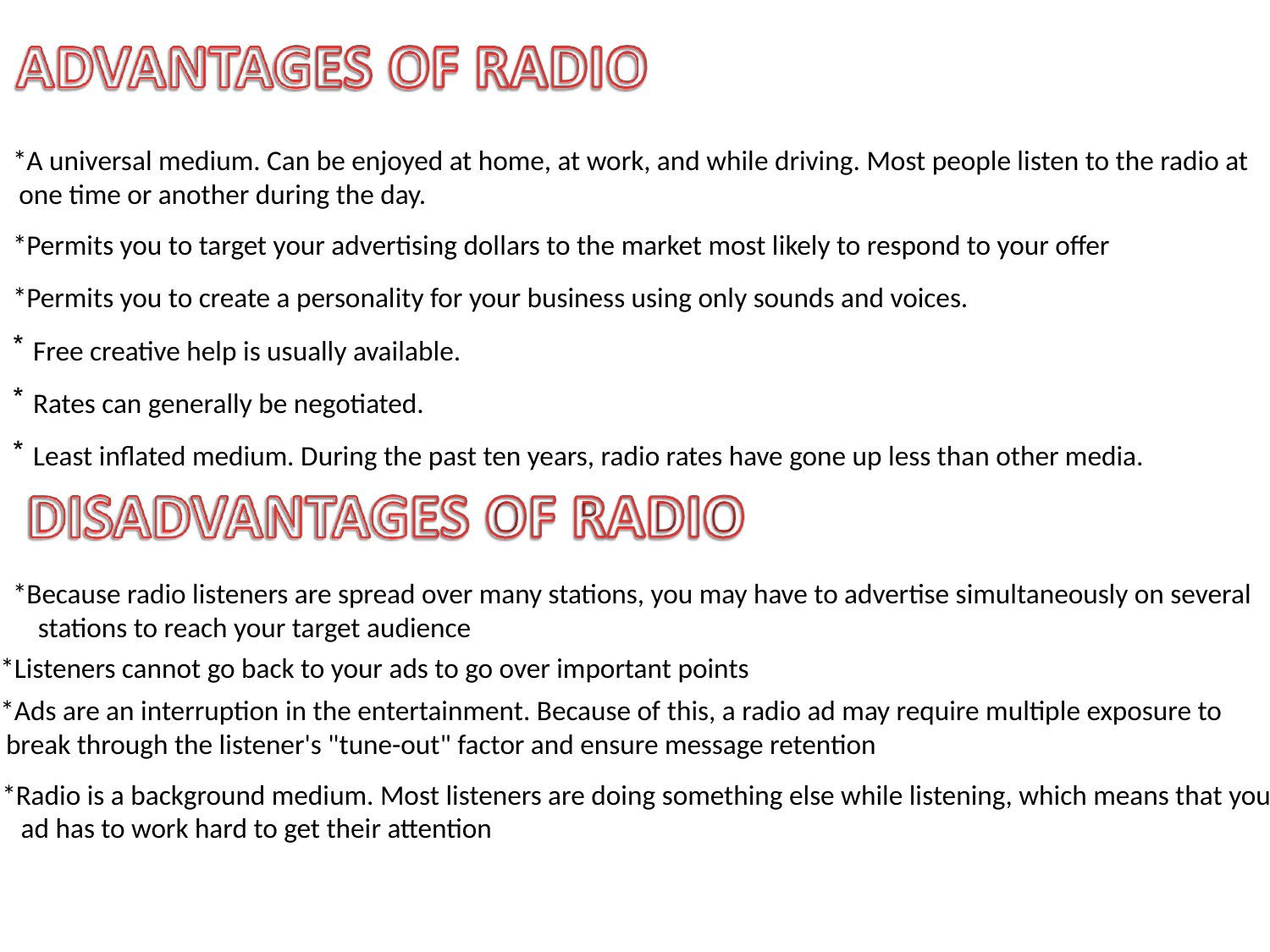

*A universal medium. Can be enjoyed at home, at work, and while driving. Most people listen to the radio at  one time or another during the day.
*Permits you to target your advertising dollars to the market most likely to respond to your offer
*Permits you to create a personality for your business using only sounds and voices.
Free creative help is usually available.
Rates can generally be negotiated.
Least inflated medium. During the past ten years, radio rates have gone up less than other media.

*Because radio listeners are spread over many stations, you may have to advertise simultaneously on several  stations to reach your target audience
*Listeners cannot go back to your ads to go over important points
*Ads are an interruption in the entertainment. Because of this, a radio ad may require multiple exposure to
break through the listener's "tune-out" factor and ensure message retention
*Radio is a background medium. Most listeners are doing something else while listening, which means that you  ad has to work hard to get their attention